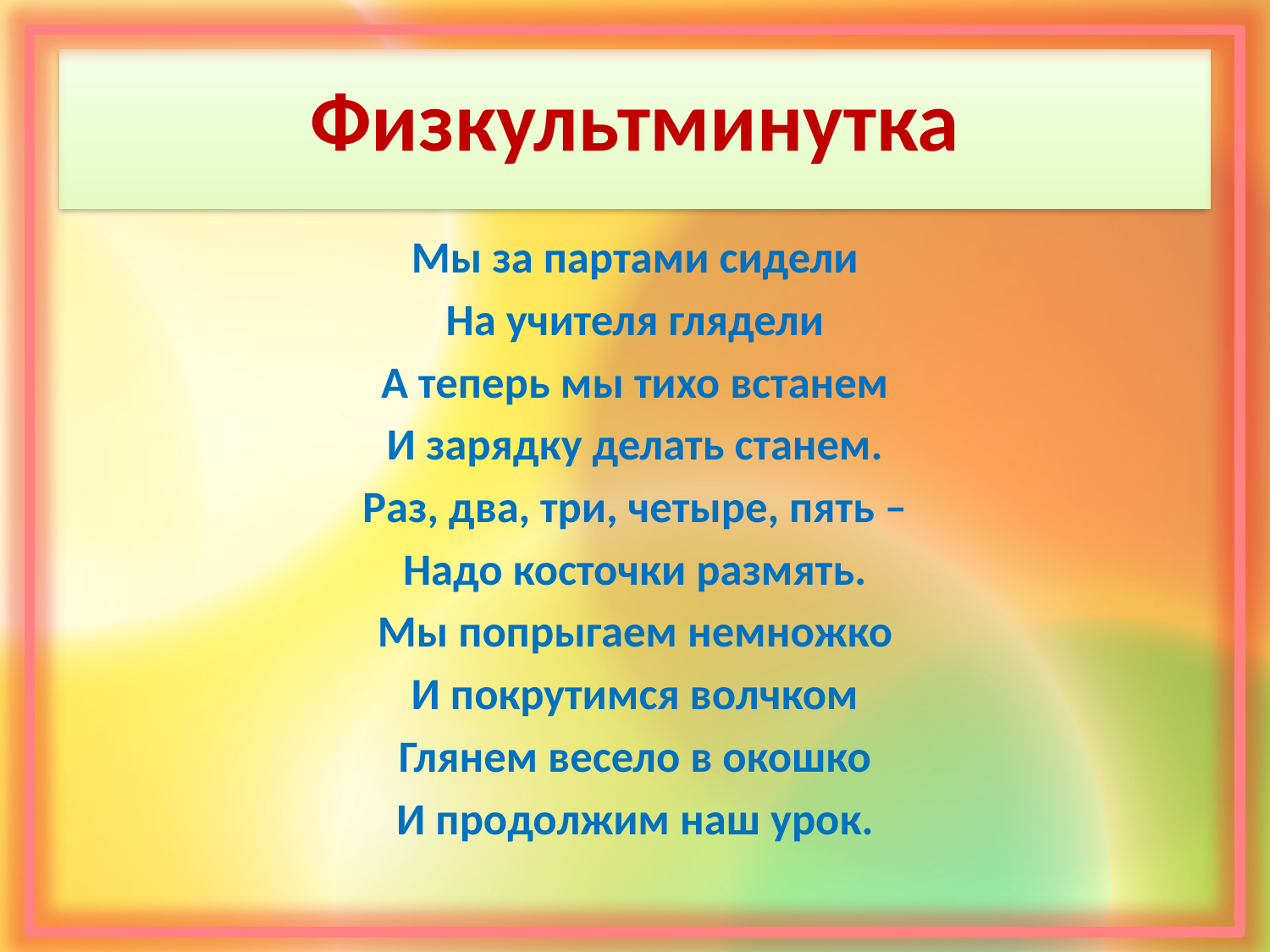

# Физкультминутка
Мы за партами сидели
На учителя глядели
А теперь мы тихо встанем
И зарядку делать станем.
Раз, два, три, четыре, пять –
Надо косточки размять.
Мы попрыгаем немножко
И покрутимся волчком
Глянем весело в окошко
И продолжим наш урок.